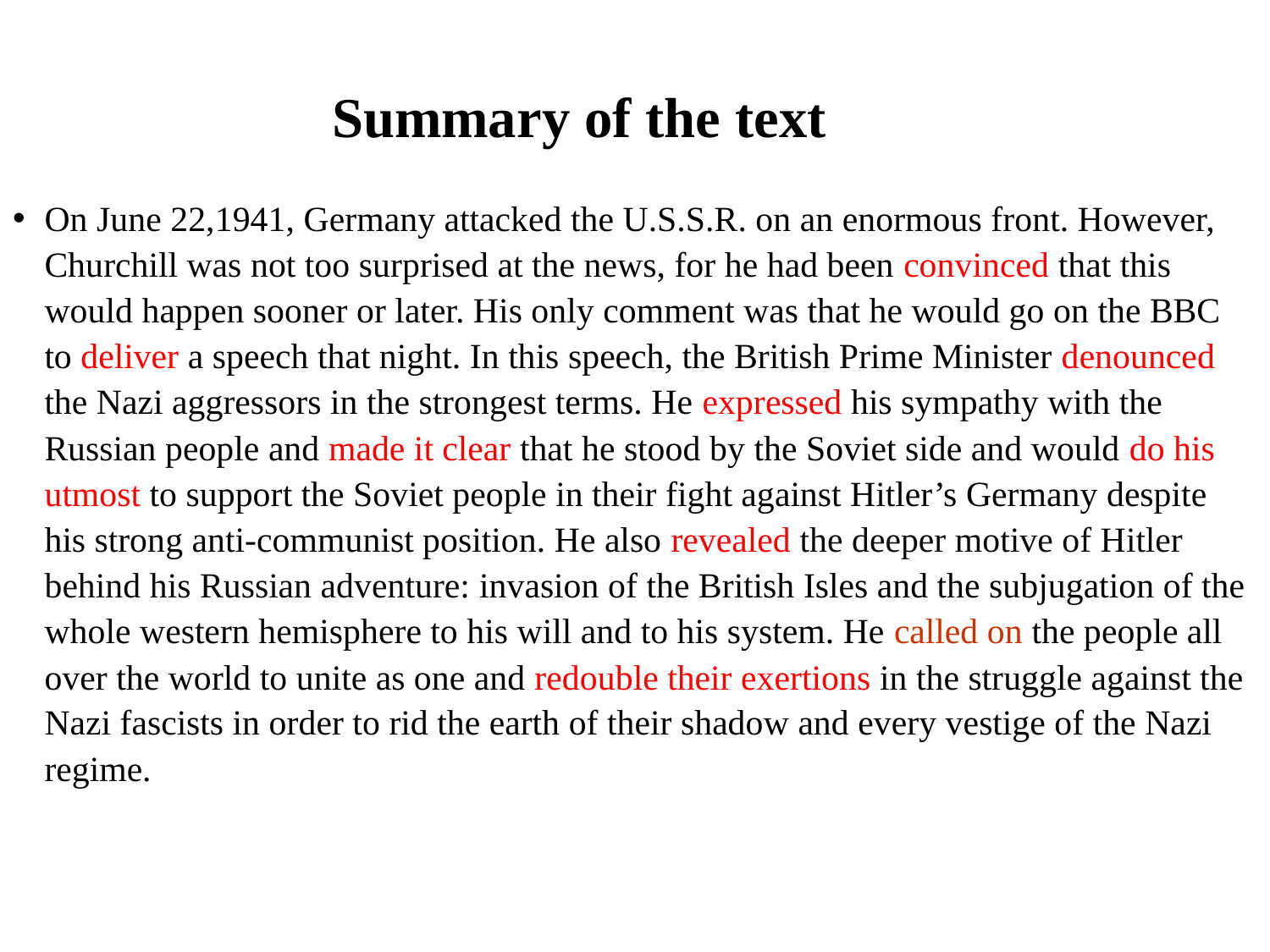

Summary of the text
On June 22,1941, Germany attacked the U.S.S.R. on an enormous front. However, Churchill was not too surprised at the news, for he had been convinced that this would happen sooner or later. His only comment was that he would go on the BBC to deliver a speech that night. In this speech, the British Prime Minister denounced the Nazi aggressors in the strongest terms. He expressed his sympathy with the Russian people and made it clear that he stood by the Soviet side and would do his utmost to support the Soviet people in their fight against Hitler’s Germany despite his strong anti-communist position. He also revealed the deeper motive of Hitler behind his Russian adventure: invasion of the British Isles and the subjugation of the whole western hemisphere to his will and to his system. He called on the people all over the world to unite as one and redouble their exertions in the struggle against the Nazi fascists in order to rid the earth of their shadow and every vestige of the Nazi regime.